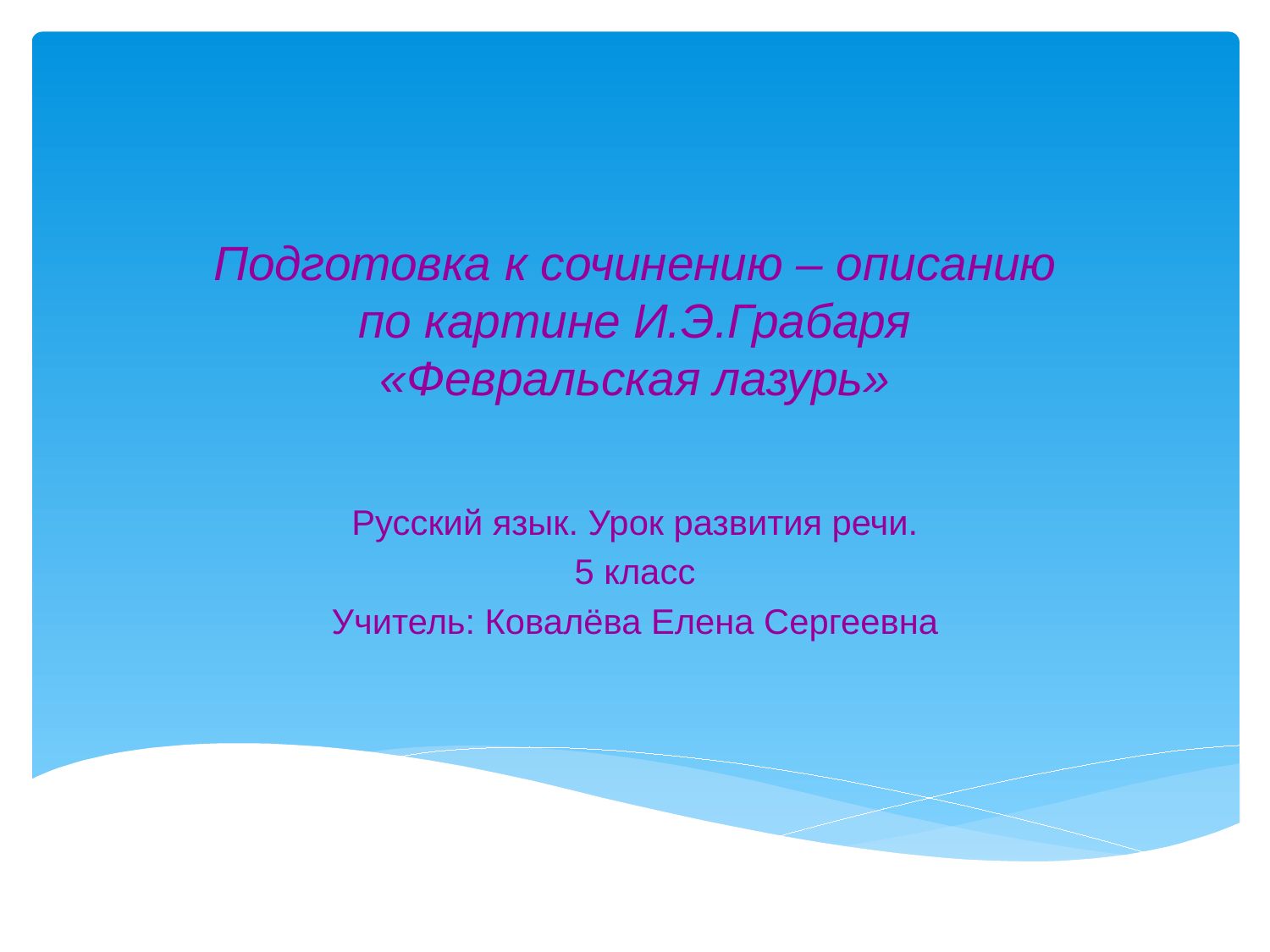

# Подготовка к сочинению – описанию по картине И.Э.Грабаря «Февральская лазурь»
Русский язык. Урок развития речи.
5 класс
Учитель: Ковалёва Елена Сергеевна